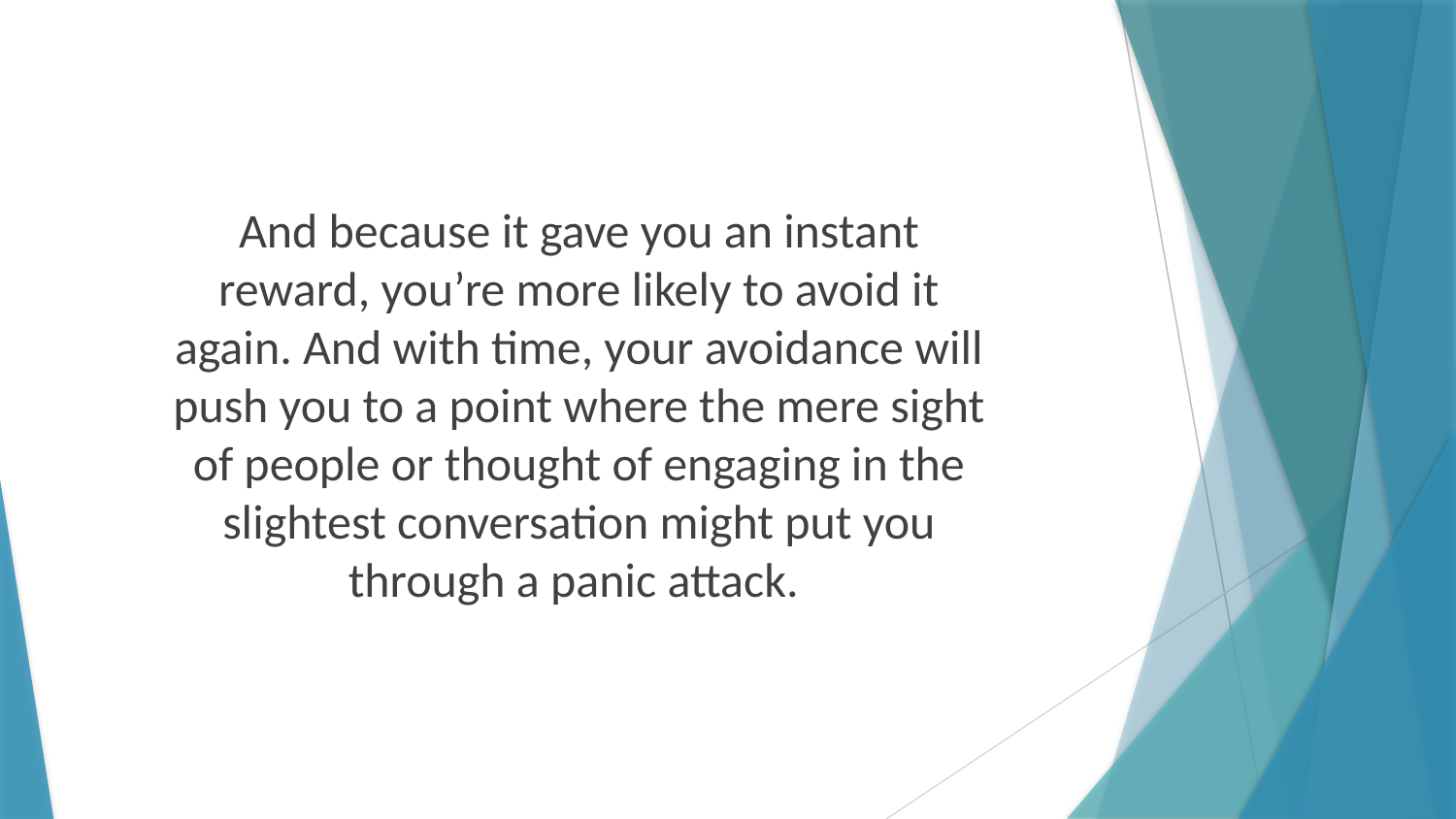

And because it gave you an instant reward, you’re more likely to avoid it again. And with time, your avoidance will push you to a point where the mere sight of people or thought of engaging in the slightest conversation might put you through a panic attack.